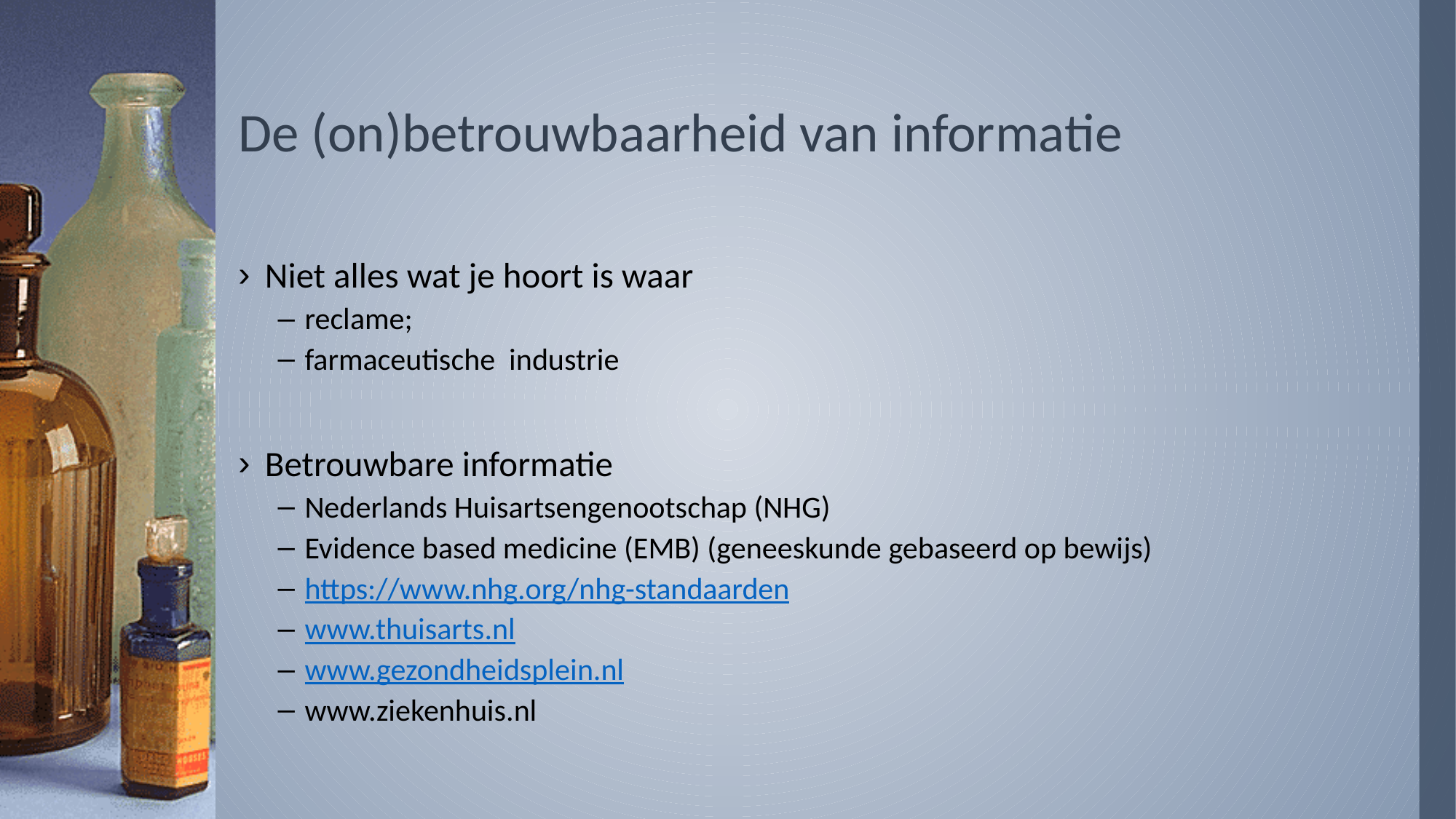

# De (on)betrouwbaarheid van informatie

Niet alles wat je hoort is waar
reclame;
farmaceutische  industrie

Betrouwbare informatie
Nederlands Huisartsengenootschap (NHG)
Evidence based medicine (EMB) (geneeskunde gebaseerd op bewijs)
https://www.nhg.org/nhg-standaarden
www.thuisarts.nl
www.gezondheidsplein.nl
www.ziekenhuis.nl